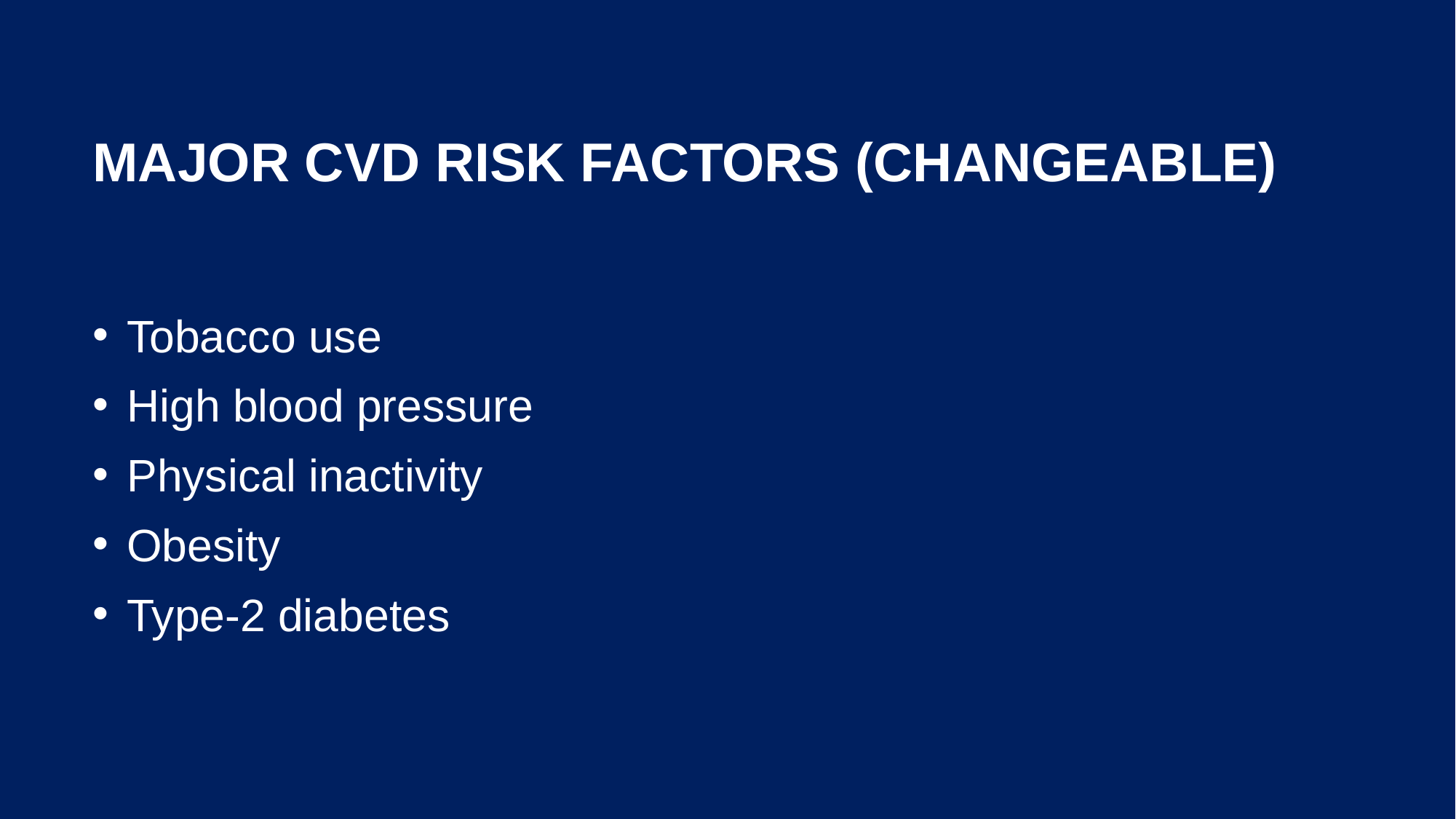

# Major CVD Risk factors (changeable)
Tobacco use
High blood pressure
Physical inactivity
Obesity
Type-2 diabetes